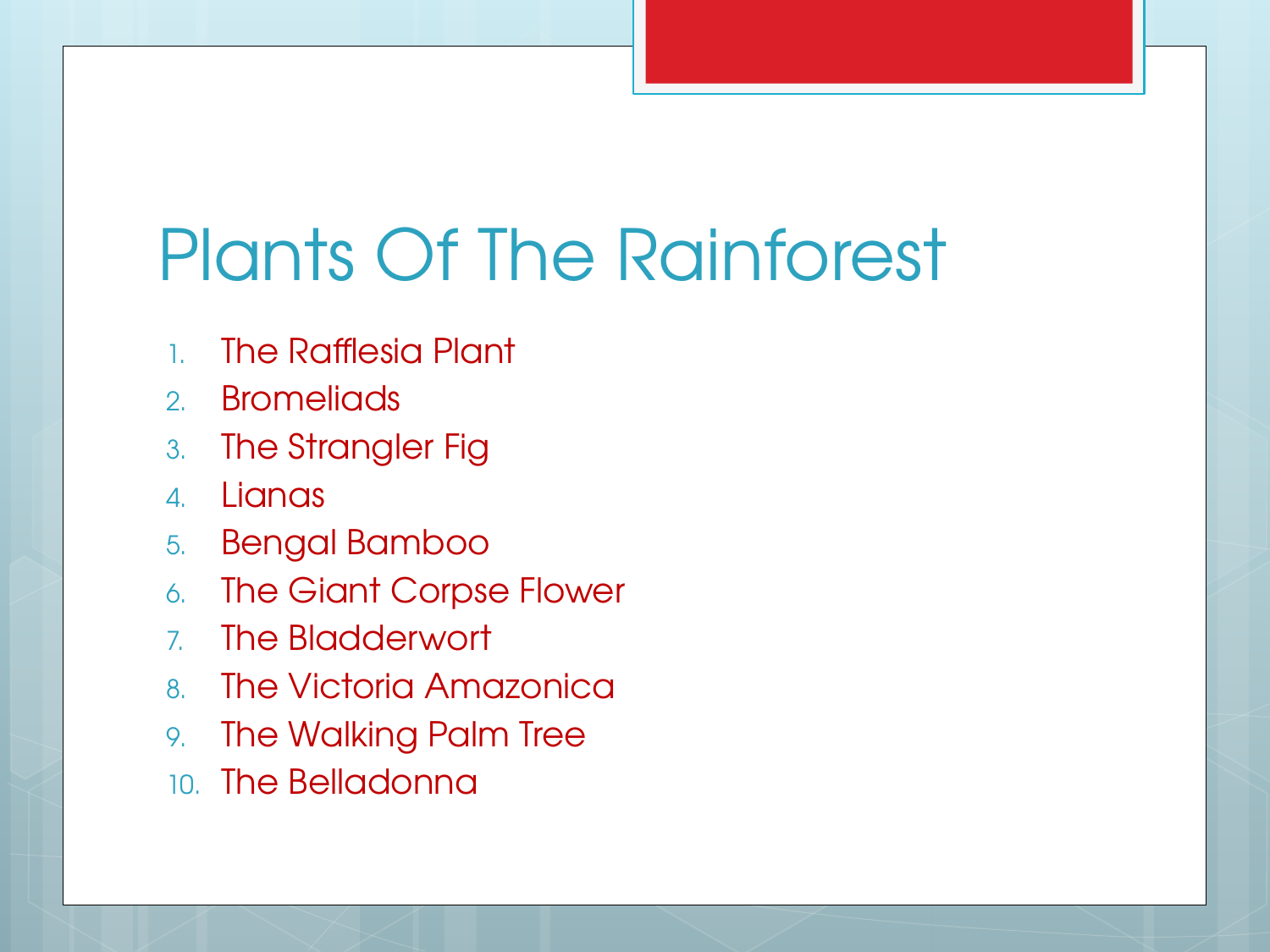

# Plants Of The Rainforest
The Rafflesia Plant
Bromeliads
The Strangler Fig
Lianas
Bengal Bamboo
The Giant Corpse Flower
The Bladderwort
The Victoria Amazonica
The Walking Palm Tree
The Belladonna